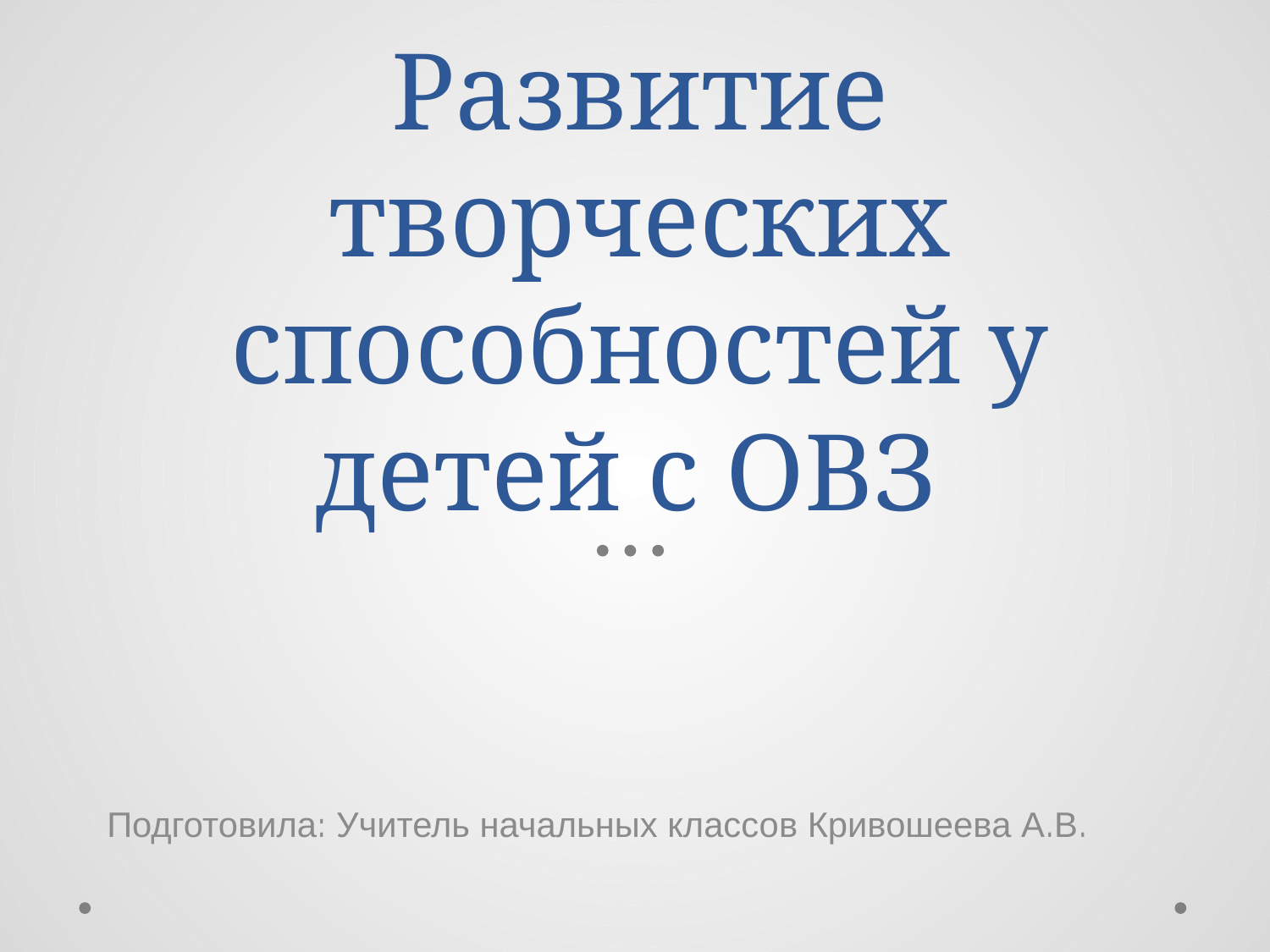

# Развитие творческих способностей у детей с ОВЗ
Подготовила: Учитель начальных классов Кривошеева А.В.